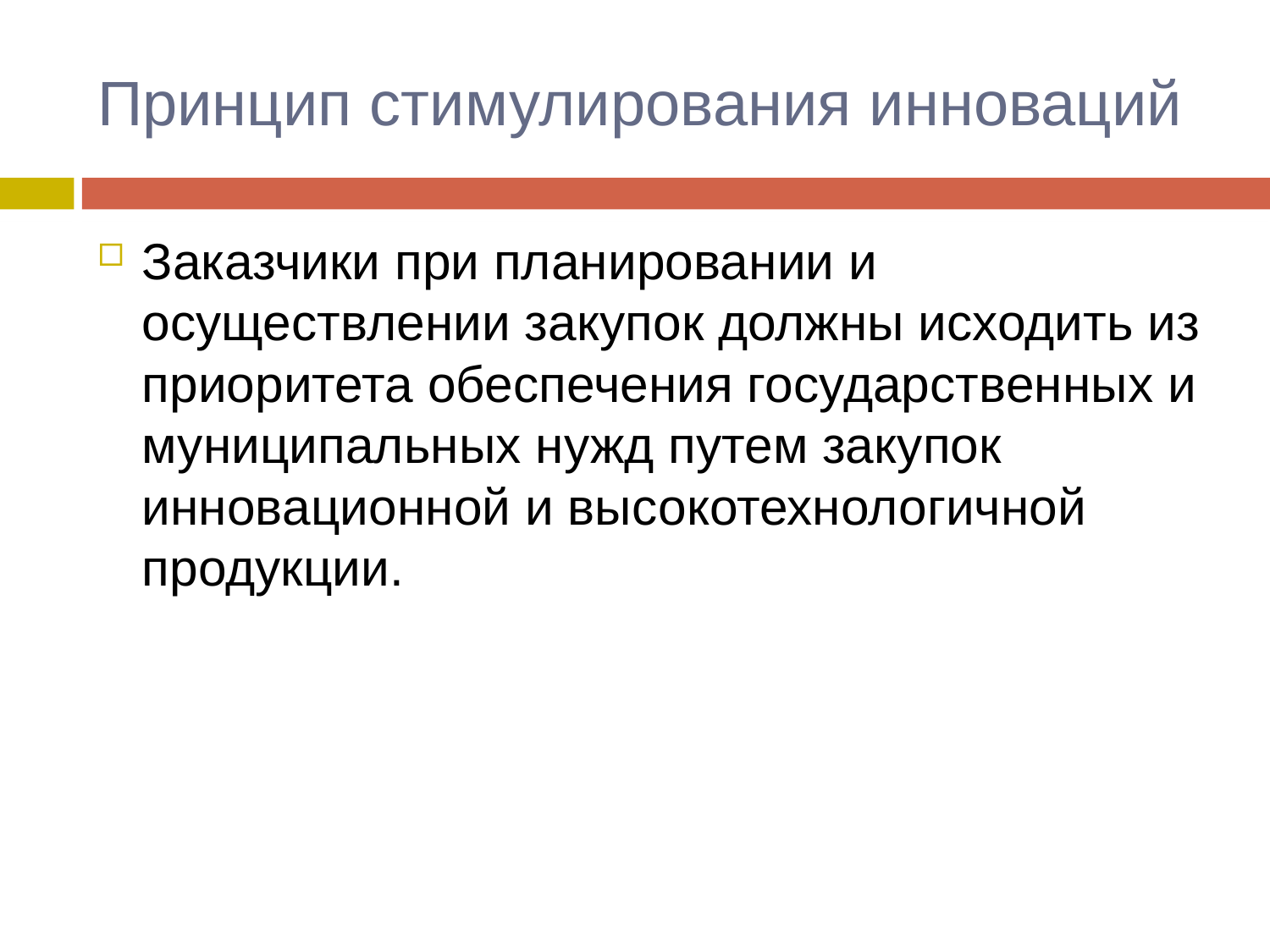

# Принцип стимулирования инноваций
Заказчики при планировании и осуществлении закупок должны исходить из приоритета обеспечения государственных и муниципальных нужд путем закупок инновационной и высокотехнологичной продукции.